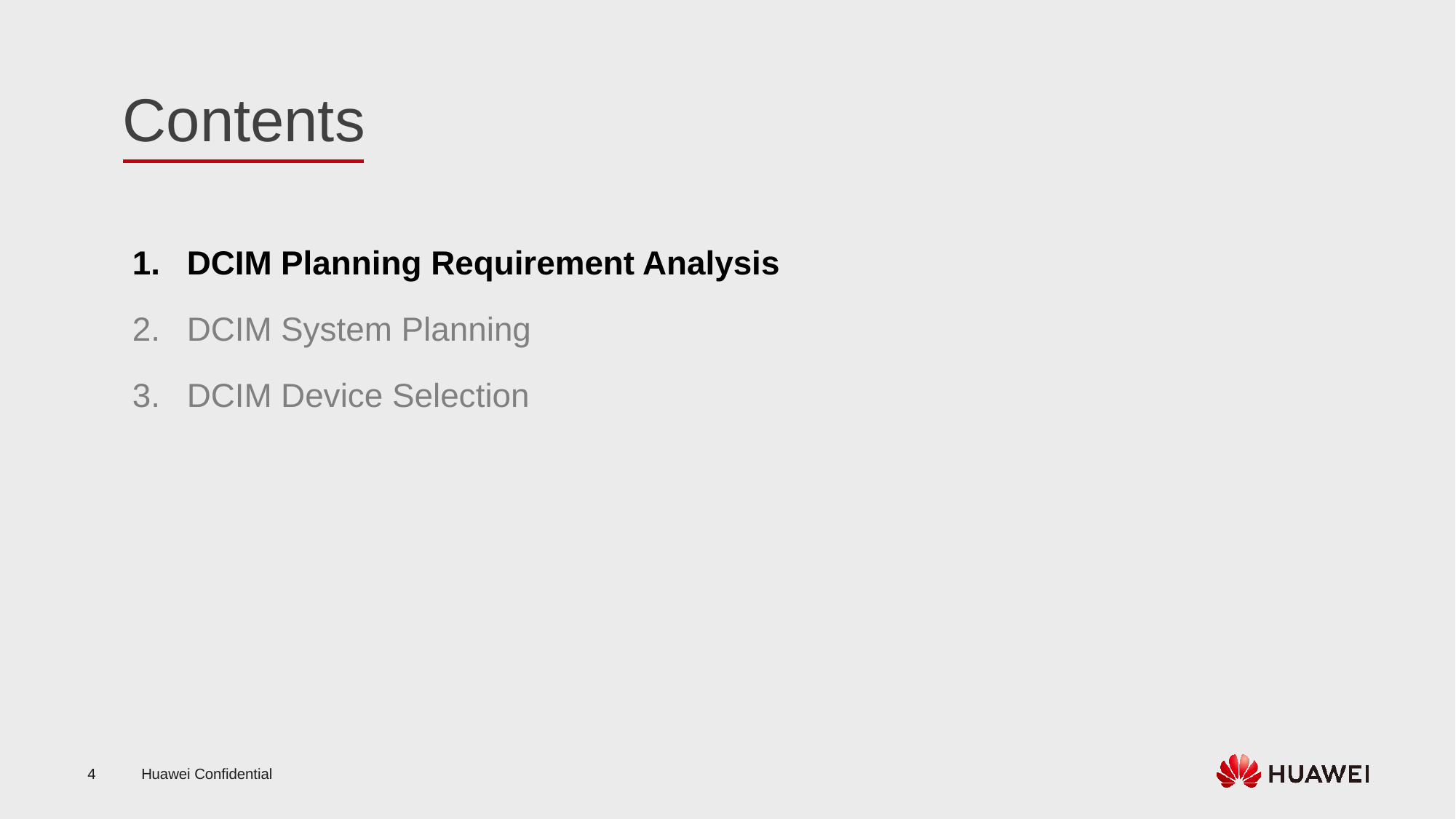

DCIM Planning Requirement Analysis
DCIM System Planning
DCIM Device Selection